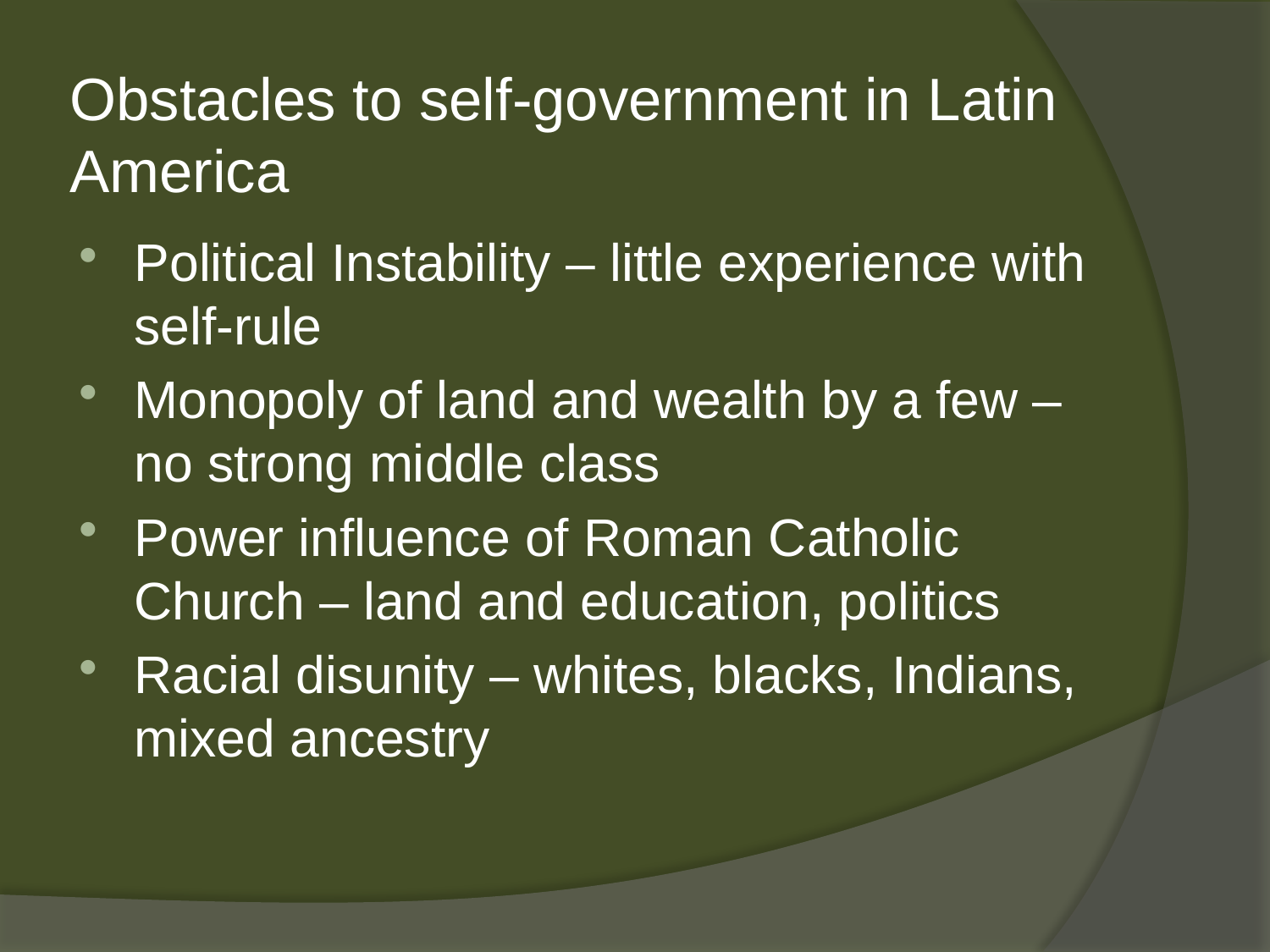

# Obstacles to self-government in Latin America
Political Instability – little experience with self-rule
Monopoly of land and wealth by a few – no strong middle class
Power influence of Roman Catholic Church – land and education, politics
Racial disunity – whites, blacks, Indians, mixed ancestry